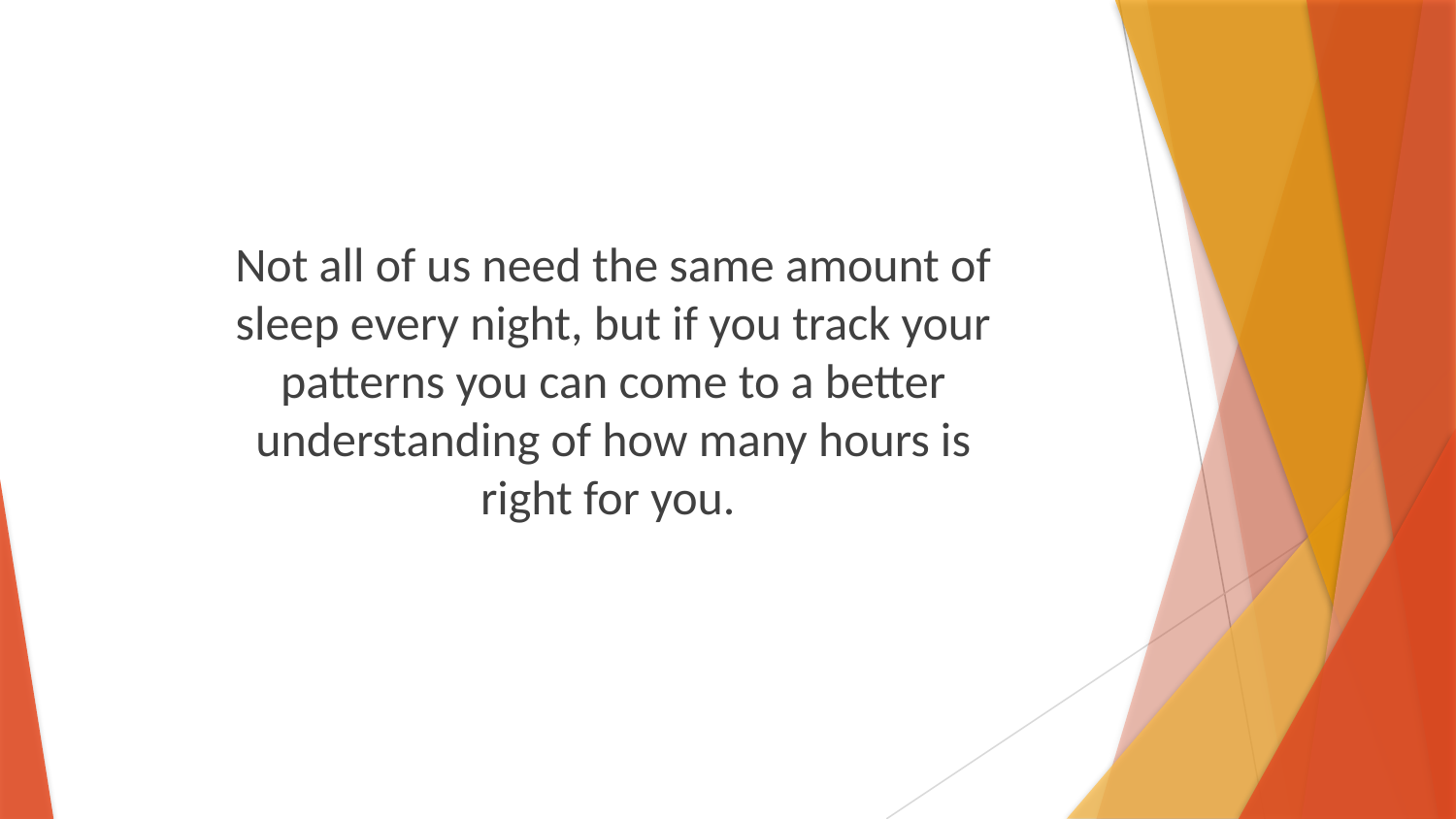

Not all of us need the same amount of sleep every night, but if you track your patterns you can come to a better understanding of how many hours is right for you.